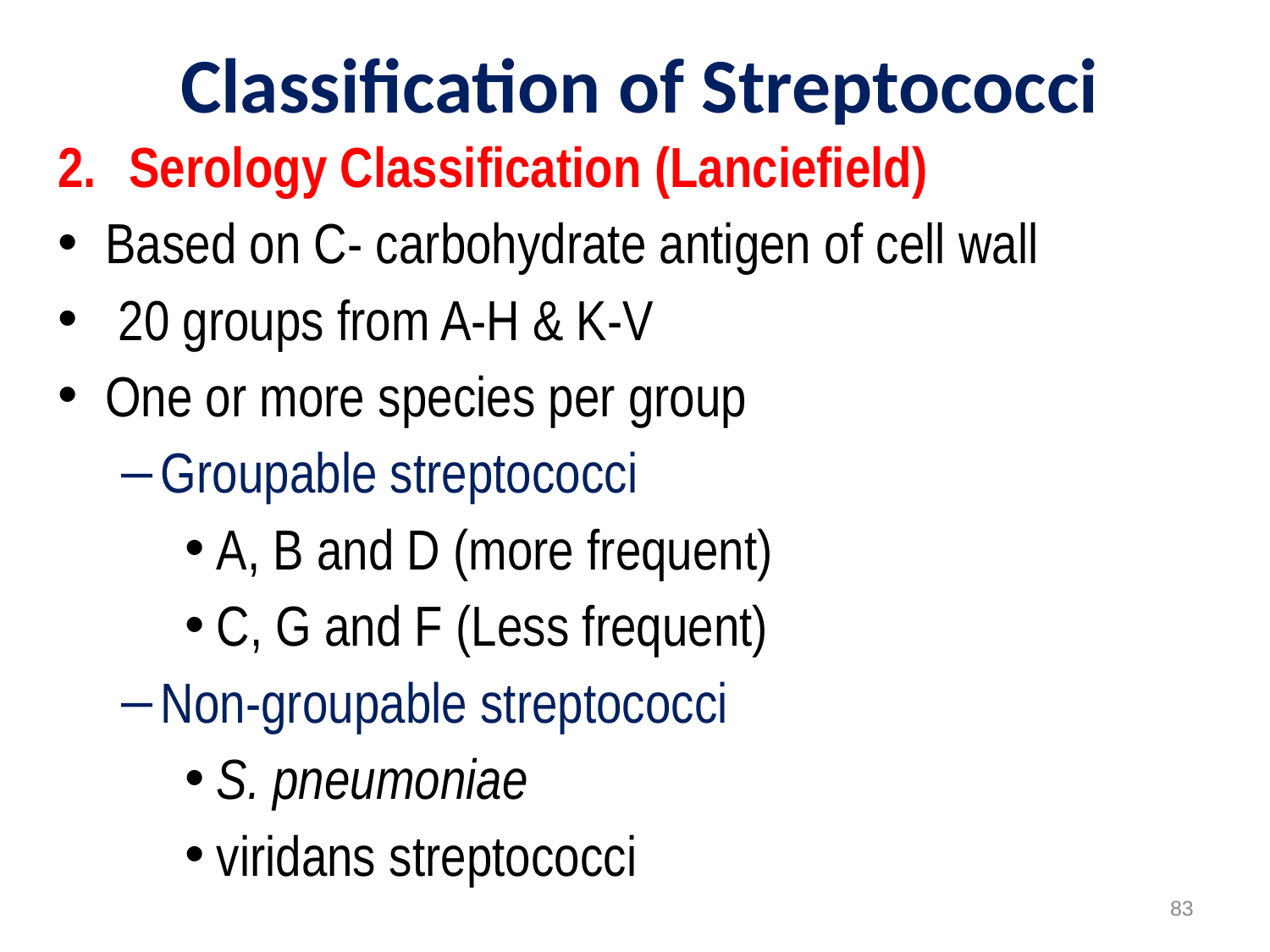

# Classification of Streptococci
Serology Classification (Lanciefield)
Based on C- carbohydrate antigen of cell wall
 20 groups from A-H & K-V
One or more species per group
Groupable streptococci
A, B and D (more frequent)
C, G and F (Less frequent)
Non-groupable streptococci
S. pneumoniae
viridans streptococci

83